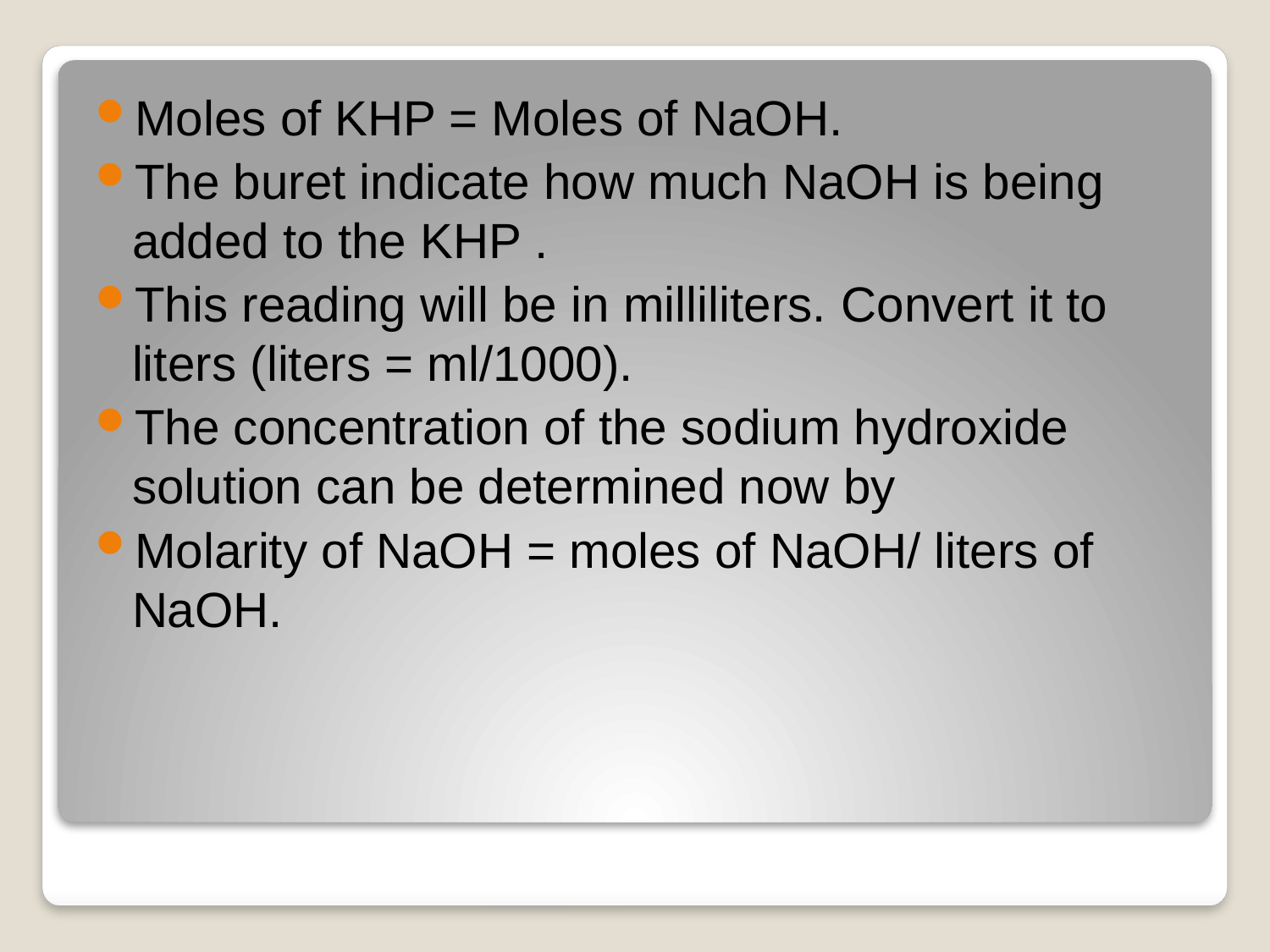

Moles of KHP = Moles of NaOH.
The buret indicate how much NaOH is being added to the KHP .
This reading will be in milliliters. Convert it to liters (liters = ml/1000).
The concentration of the sodium hydroxide solution can be determined now by
Molarity of NaOH = moles of NaOH/ liters of NaOH.
#